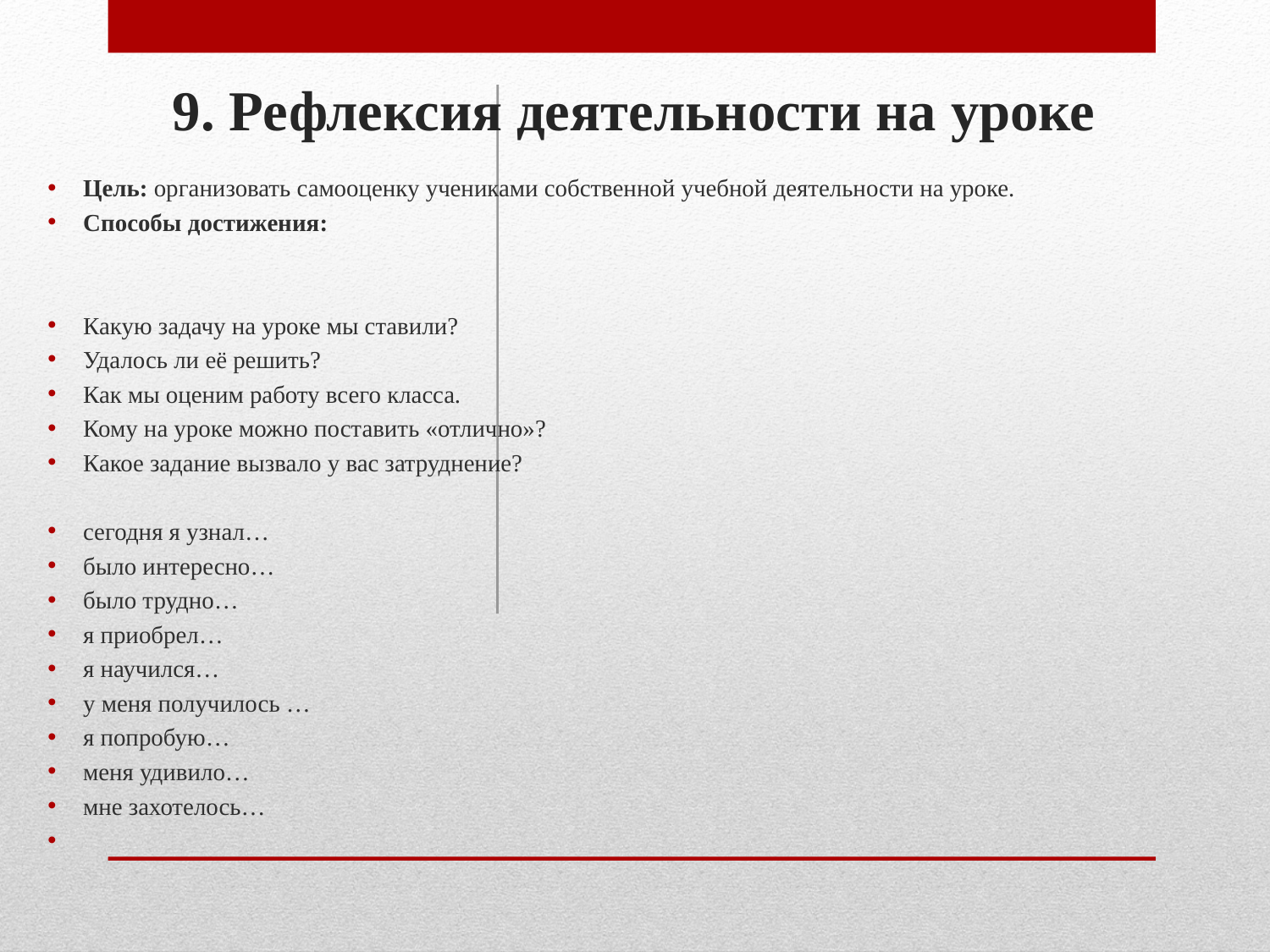

# 9. Рефлексия деятельности на уроке
Цель: организовать самооценку учениками собственной учебной деятельности на уроке.
Способы достижения:

Какую задачу на уроке мы ставили?
Удалось ли её решить?
Как мы оценим работу всего класса.
Кому на уроке можно поставить «отлично»?
Какое задание вызвало у вас затруднение?

сегодня я узнал…
было интересно…
было трудно…
я приобрел…
я научился…
у меня получилось …
я попробую…
меня удивило…
мне захотелось…